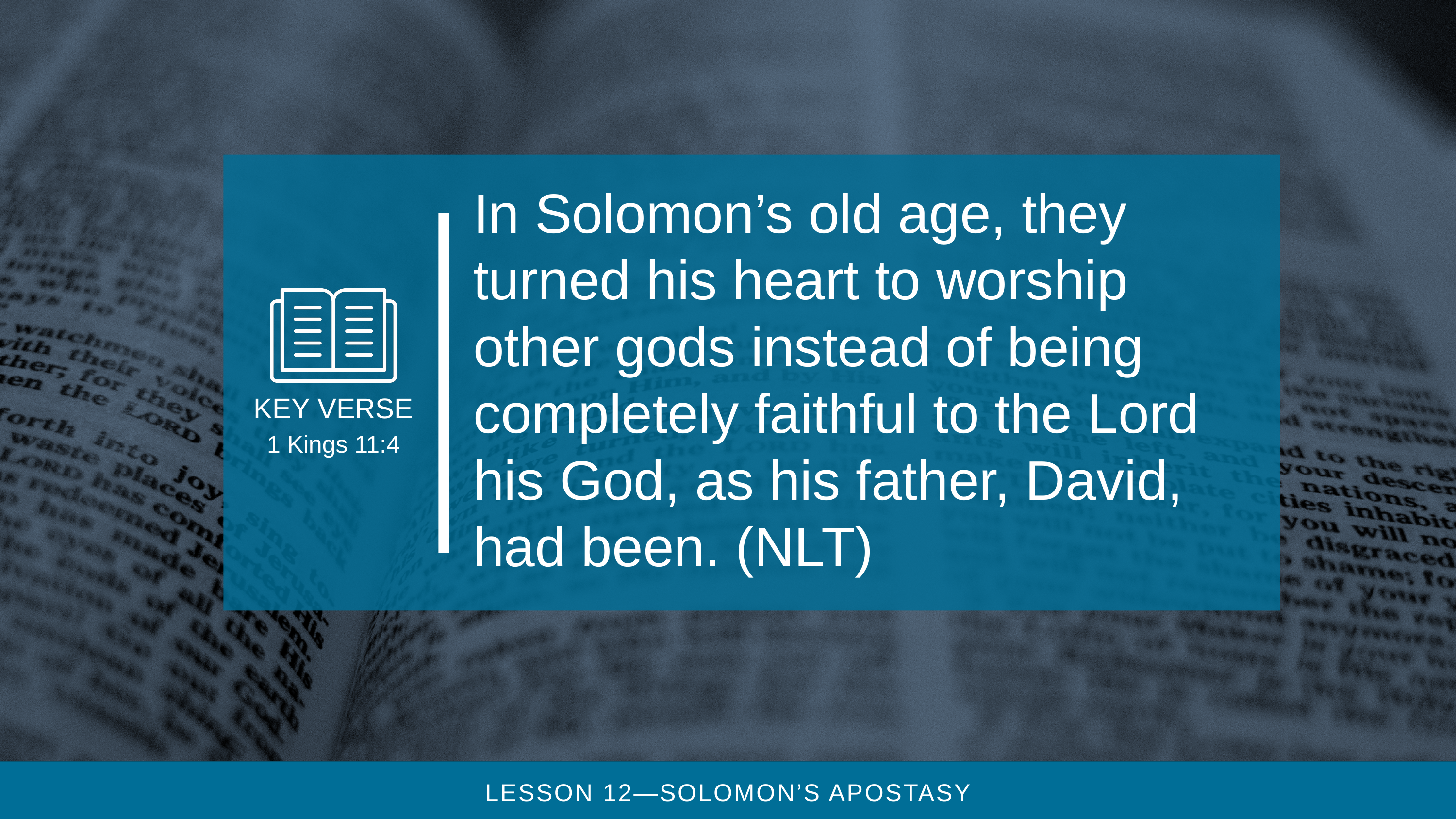

In Solomon’s old age, they turned his heart to worship other gods instead of being completely faithful to the Lord his God, as his father, David, had been. (NLT)